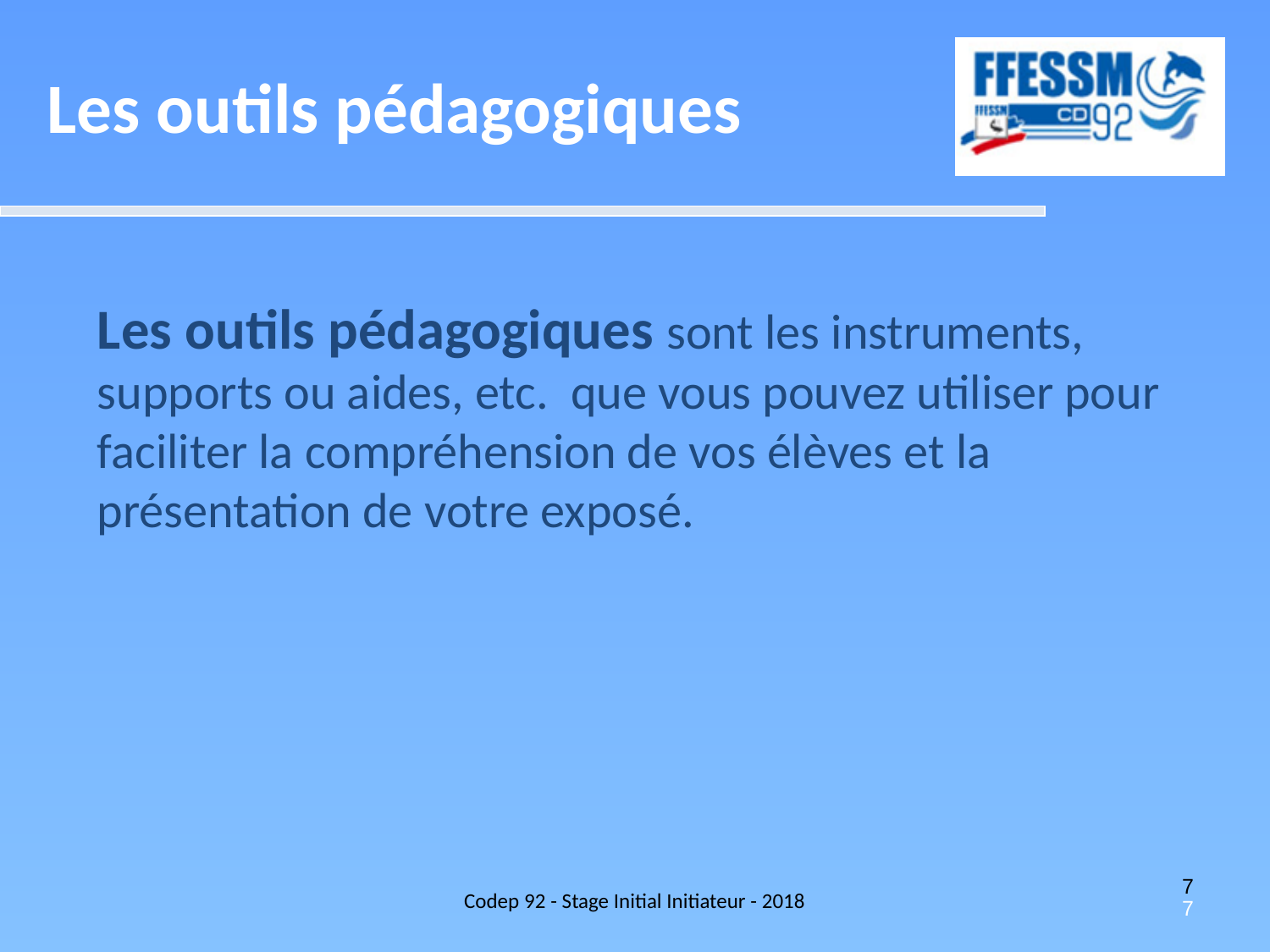

Les outils pédagogiques
Les outils pédagogiques sont les instruments, supports ou aides, etc.  que vous pouvez utiliser pour faciliter la compréhension de vos élèves et la présentation de votre exposé.

Codep 92 - Stage Initial Initiateur - 2018
7
7